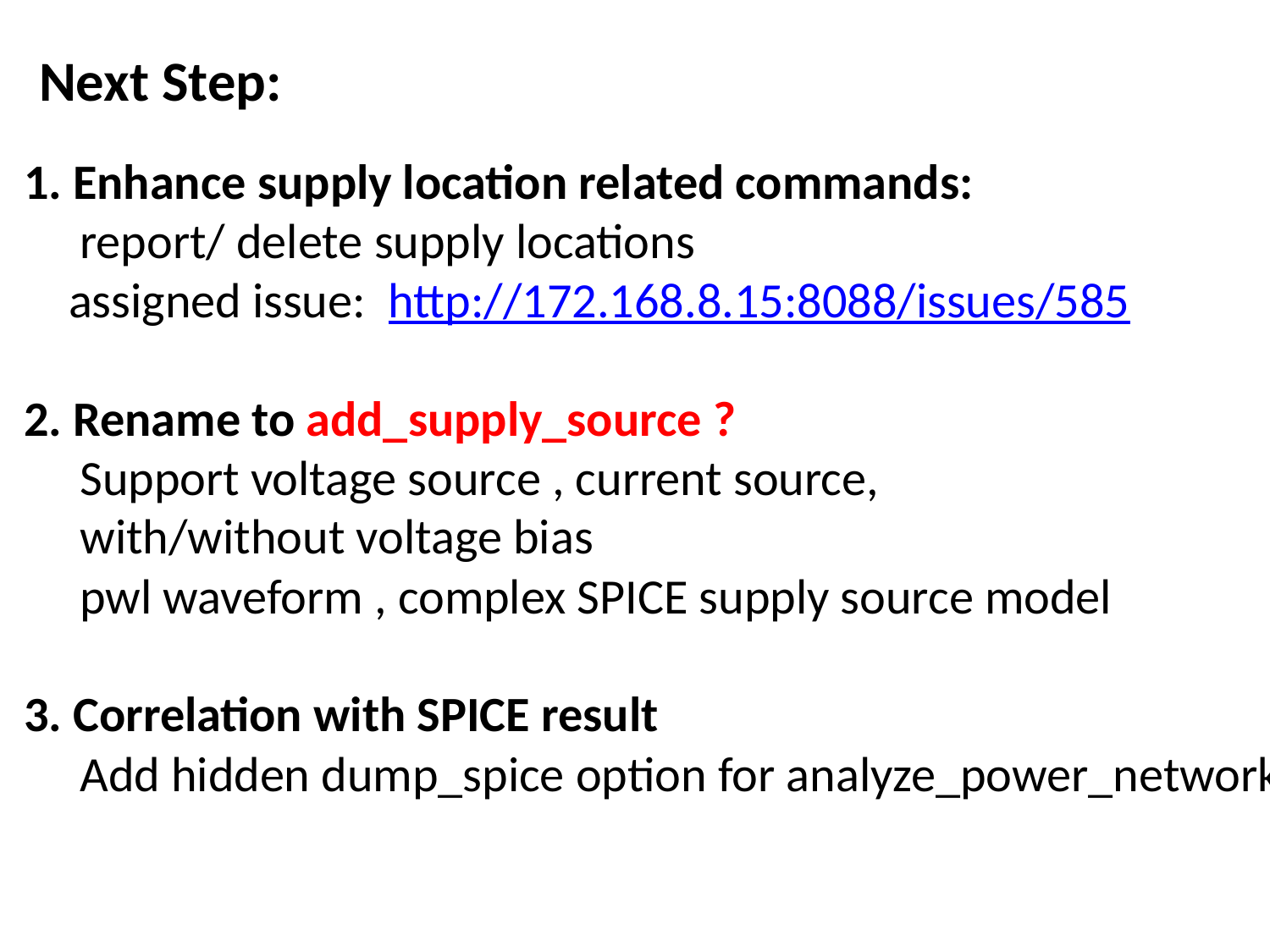

Next Step:
1. Enhance supply location related commands:
     report/ delete supply locations
    assigned issue:  http://172.168.8.15:8088/issues/585

2. Rename to add_supply_source ?
     Support voltage source , current source,
     with/without voltage bias
     pwl waveform , complex SPICE supply source model

3. Correlation with SPICE result
     Add hidden dump_spice option for analyze_power_network